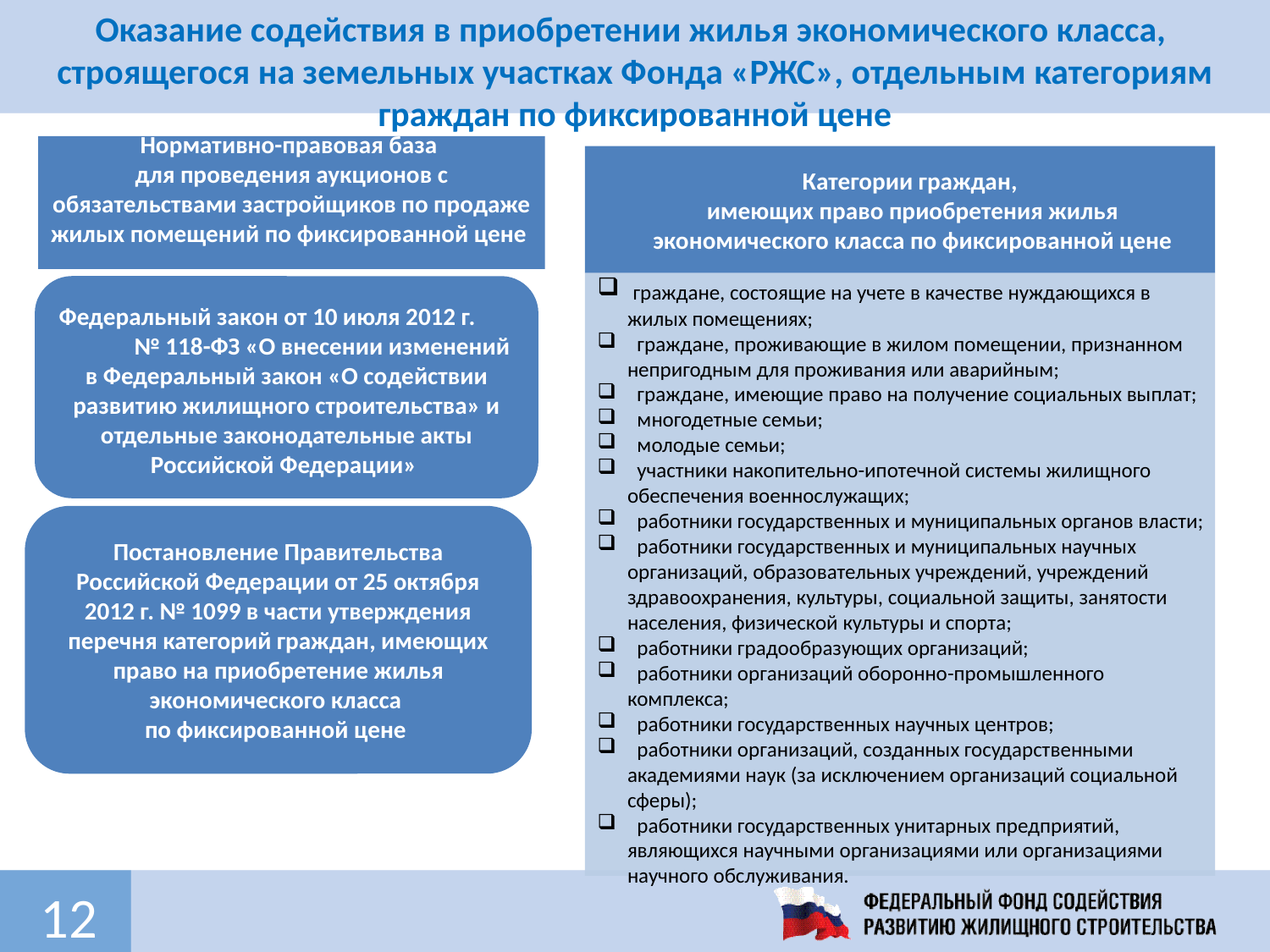

Оказание содействия в приобретении жилья экономического класса,
строящегося на земельных участках Фонда «РЖС», отдельным категориям граждан по фиксированной цене
Нормативно-правовая база
для проведения аукционов с обязательствами застройщиков по продаже жилых помещений по фиксированной цене
Категории граждан,
имеющих право приобретения жилья экономического класса по фиксированной цене
 граждане, состоящие на учете в качестве нуждающихся в жилых помещениях;
  граждане, проживающие в жилом помещении, признанном непригодным для проживания или аварийным;
  граждане, имеющие право на получение социальных выплат;
  многодетные семьи;
  молодые семьи;
  участники накопительно-ипотечной системы жилищного обеспечения военнослужащих;
  работники государственных и муниципальных органов власти;
  работники государственных и муниципальных научных организаций, образовательных учреждений, учреждений здравоохранения, культуры, социальной защиты, занятости населения, физической культуры и спорта;
  работники градообразующих организаций;
  работники организаций оборонно-промышленного комплекса;
  работники государственных научных центров;
  работники организаций, созданных государственными академиями наук (за исключением организаций социальной сферы);
  работники государственных унитарных предприятий, являющихся научными организациями или организациями научного обслуживания.

Федеральный закон от 10 июля 2012 г.                     № 118-ФЗ «О внесении изменений в Федеральный закон «О содействии развитию жилищного строительства» и отдельные законодательные акты Российской Федерации»

Постановление Правительства Российской Федерации от 25 октября 2012 г. № 1099 в части утверждения перечня категорий граждан, имеющих право на приобретение жилья экономического класса
по фиксированной цене
12